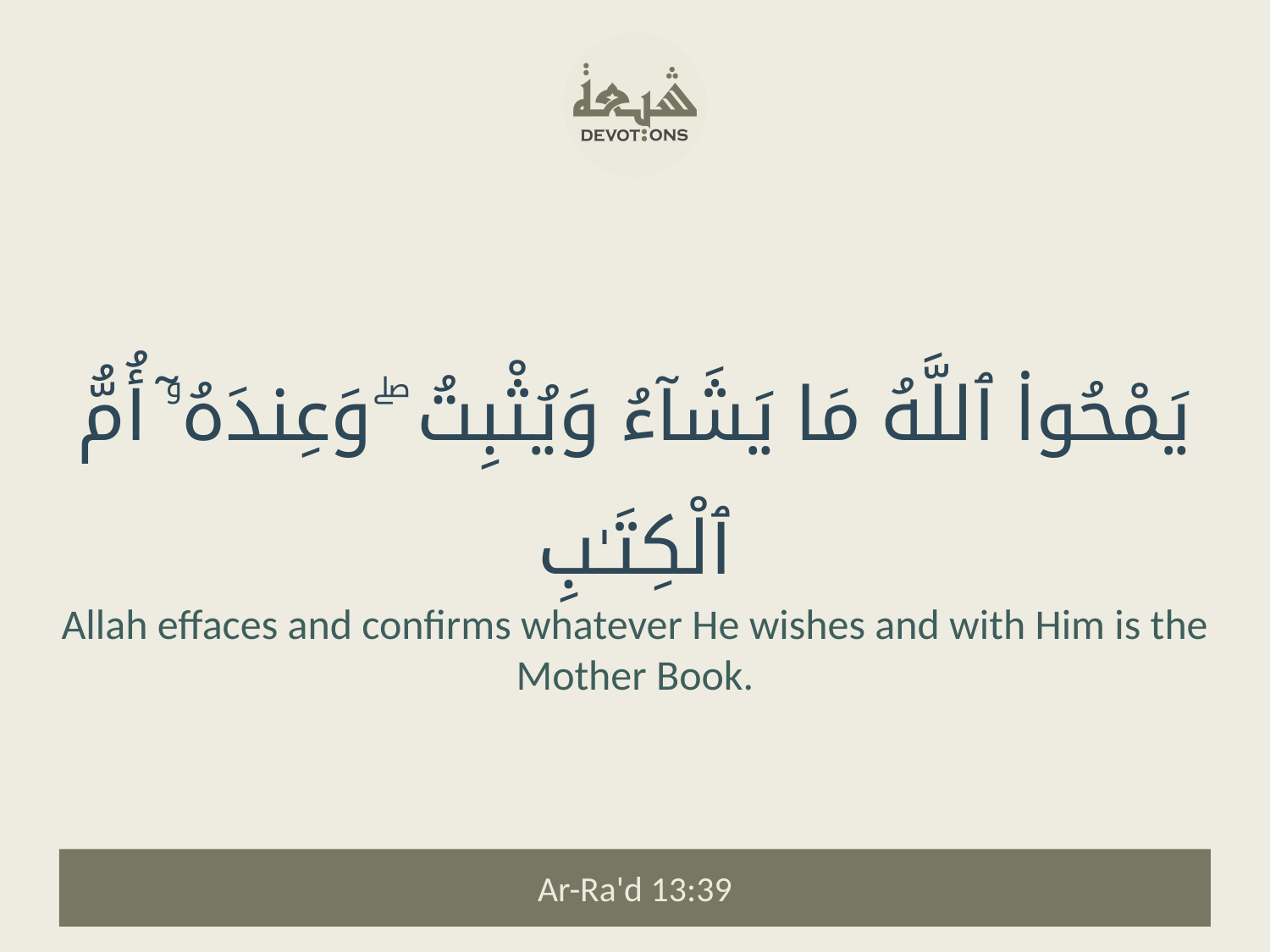

يَمْحُوا۟ ٱللَّهُ مَا يَشَآءُ وَيُثْبِتُ ۖ وَعِندَهُۥٓ أُمُّ ٱلْكِتَـٰبِ
Allah effaces and confirms whatever He wishes and with Him is the Mother Book.
Ar-Ra'd 13:39